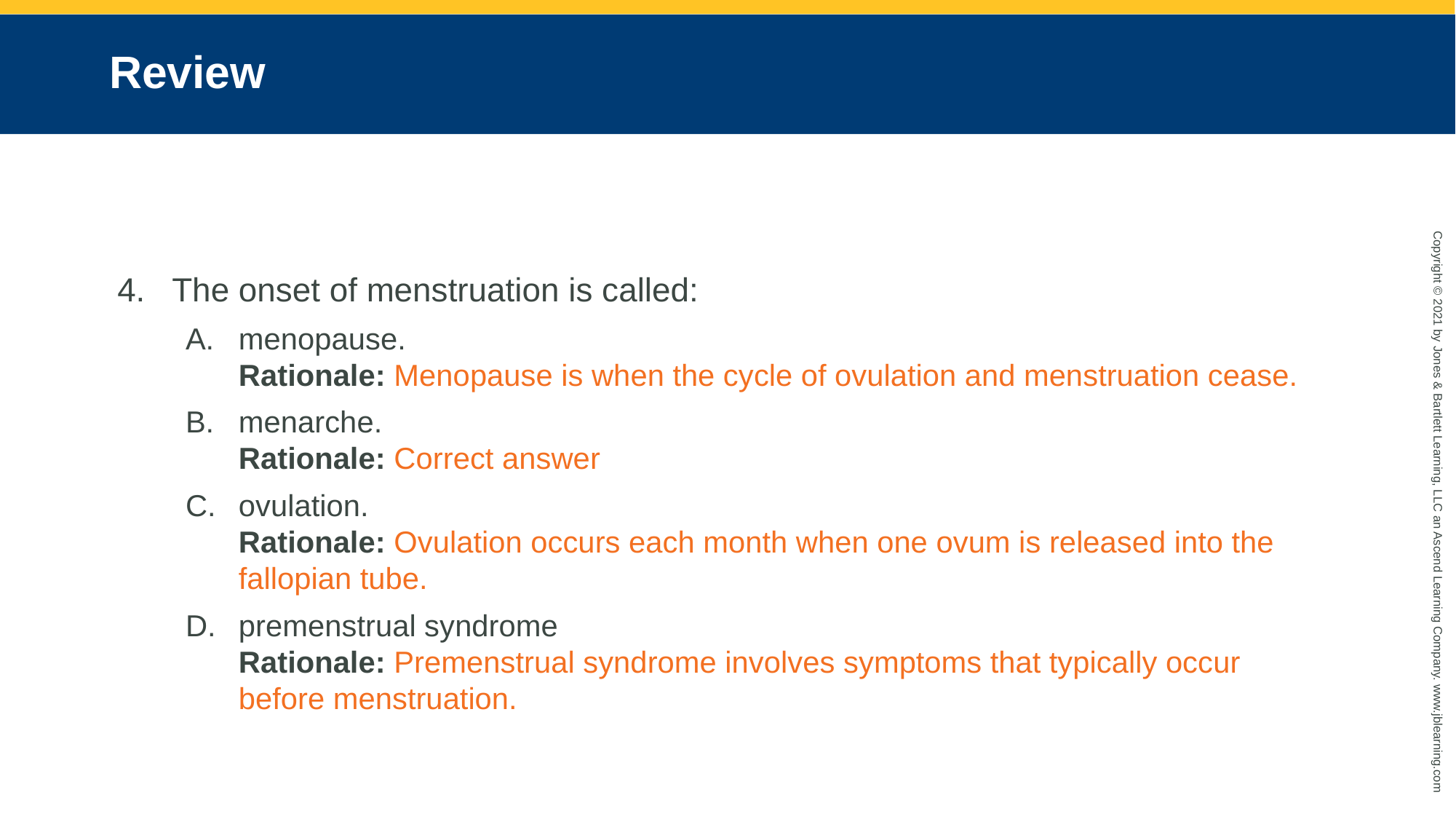

# Review
The onset of menstruation is called:
menopause.
Rationale: Menopause is when the cycle of ovulation and menstruation cease.
menarche.
Rationale: Correct answer
ovulation.
Rationale: Ovulation occurs each month when one ovum is released into the fallopian tube.
premenstrual syndrome
Rationale: Premenstrual syndrome involves symptoms that typically occur before menstruation.